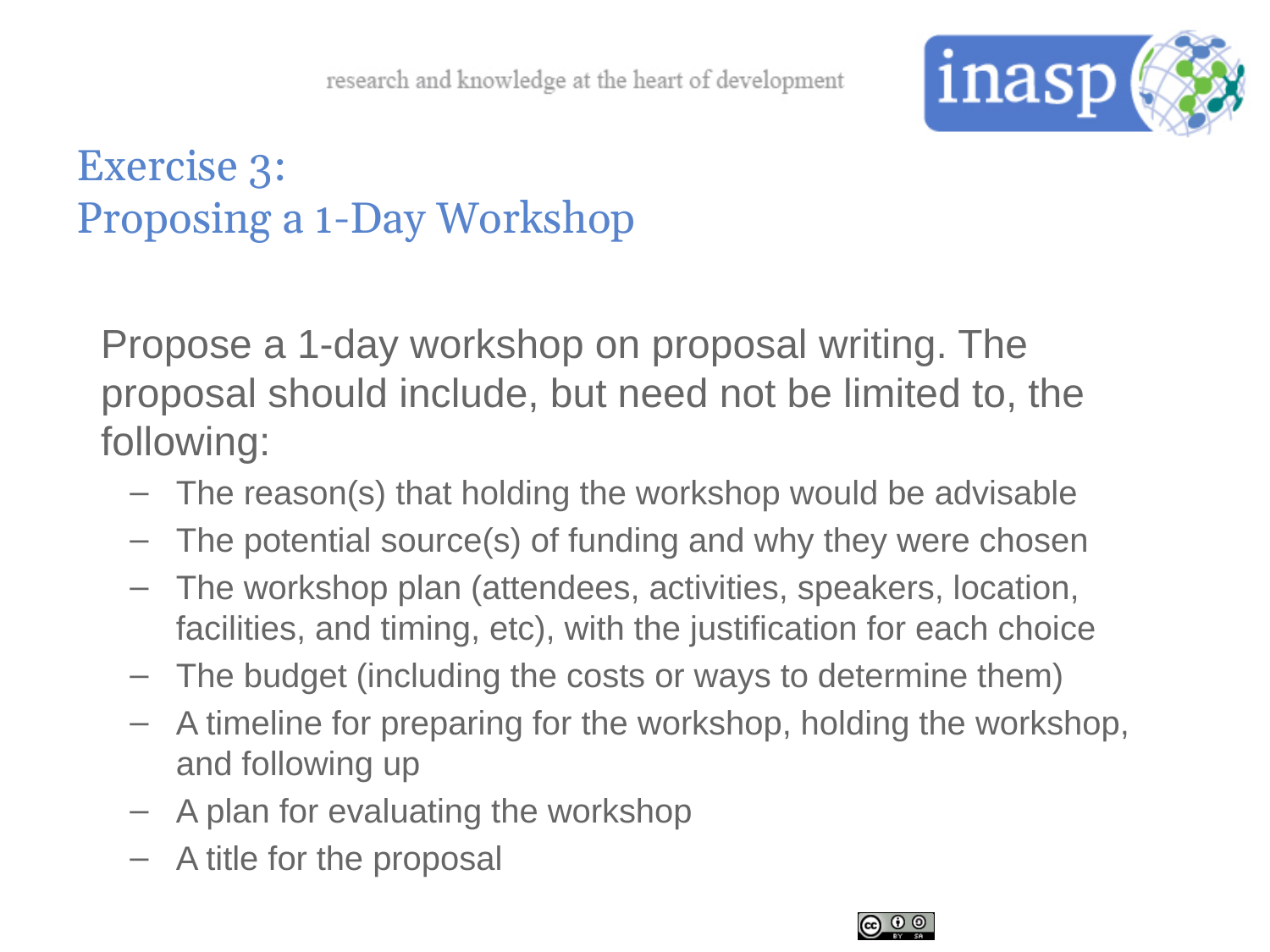

# Exercise 3: Proposing a 1-Day Workshop
Propose a 1-day workshop on proposal writing. The proposal should include, but need not be limited to, the following:
The reason(s) that holding the workshop would be advisable
The potential source(s) of funding and why they were chosen
The workshop plan (attendees, activities, speakers, location, facilities, and timing, etc), with the justification for each choice
The budget (including the costs or ways to determine them)
A timeline for preparing for the workshop, holding the workshop, and following up
A plan for evaluating the workshop
A title for the proposal